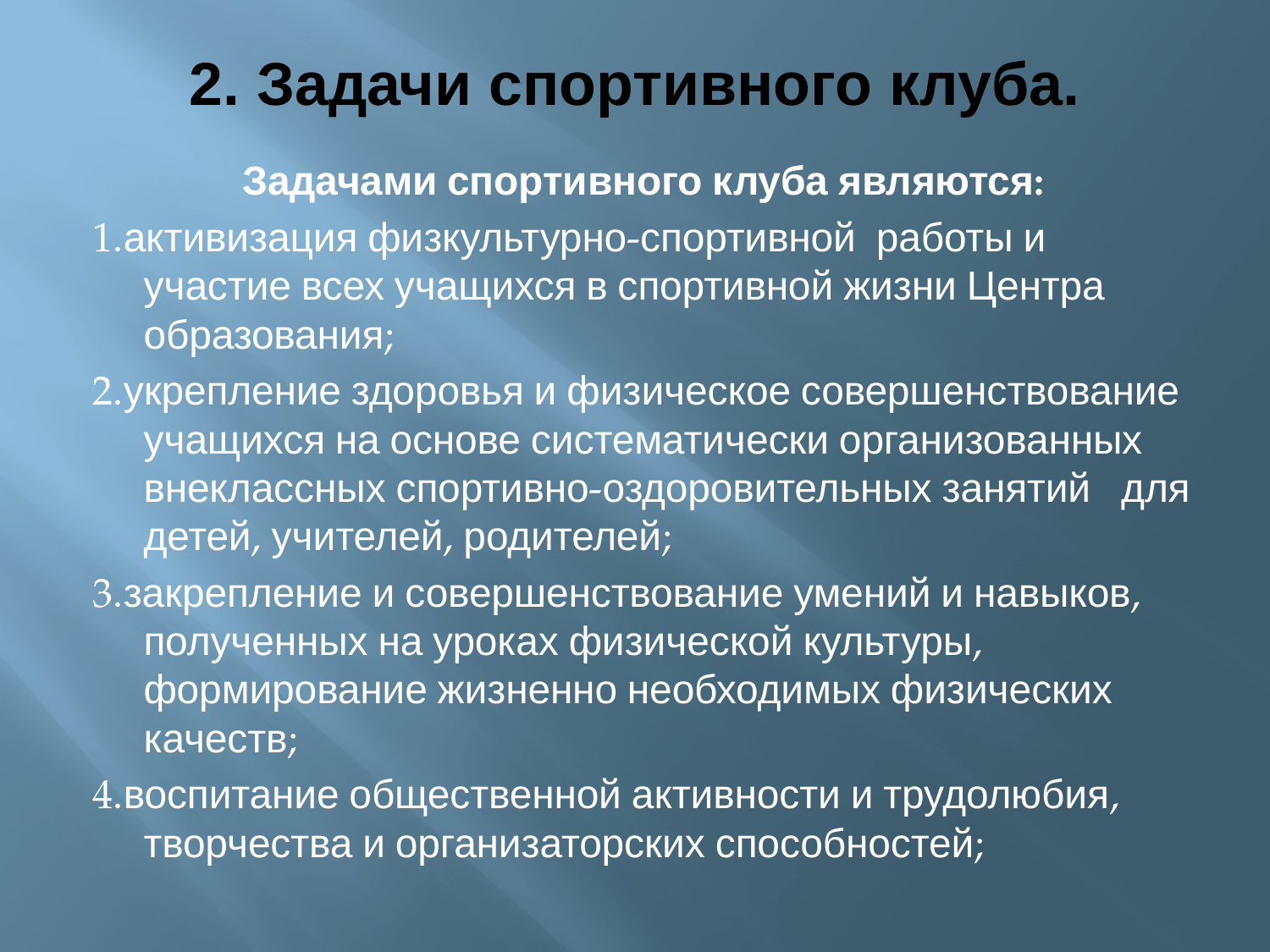

# 2. Задачи спортивного клуба.
Задачами спортивного клуба являются:
1.активизация физкультурно-спортивной  работы и участие всех учащихся в спортивной жизни Центра образования;
2.укрепление здоровья и физическое совершенствование учащихся на основе систематически организованных внеклассных спортивно-оздоровительных занятий   для детей, учителей, родителей;
3.закрепление и совершенствование умений и навыков, полученных на уроках физической культуры, формирование жизненно необходимых физических качеств;
4.воспитание общественной активности и трудолюбия, творчества и организаторских способностей;